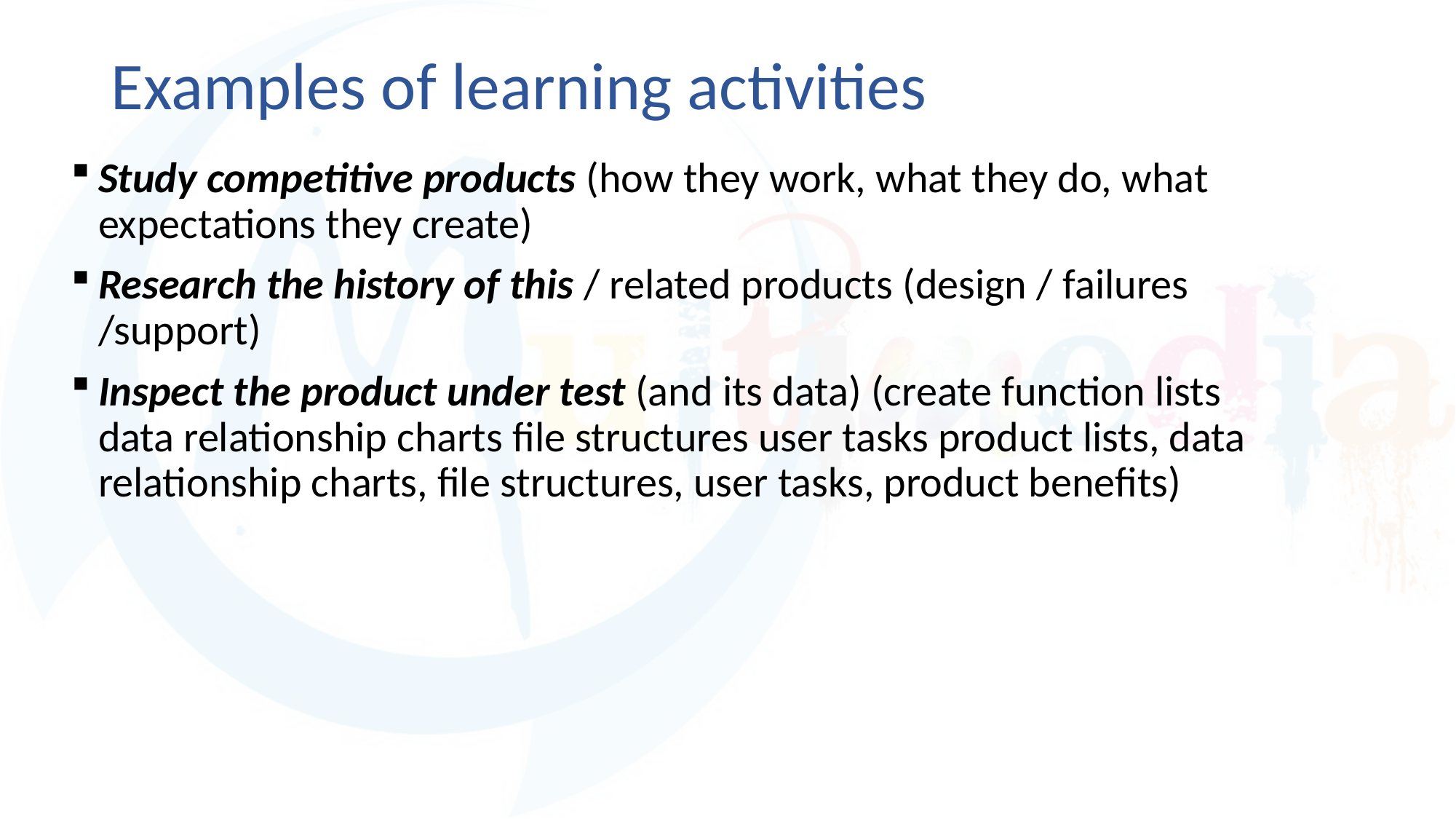

# Examples of learning activities
Study competitive products (how they work, what they do, what expectations they create)
Research the history of this / related products (design / failures /support)
Inspect the product under test (and its data) (create function lists data relationship charts file structures user tasks product lists, data relationship charts, file structures, user tasks, product benefits)